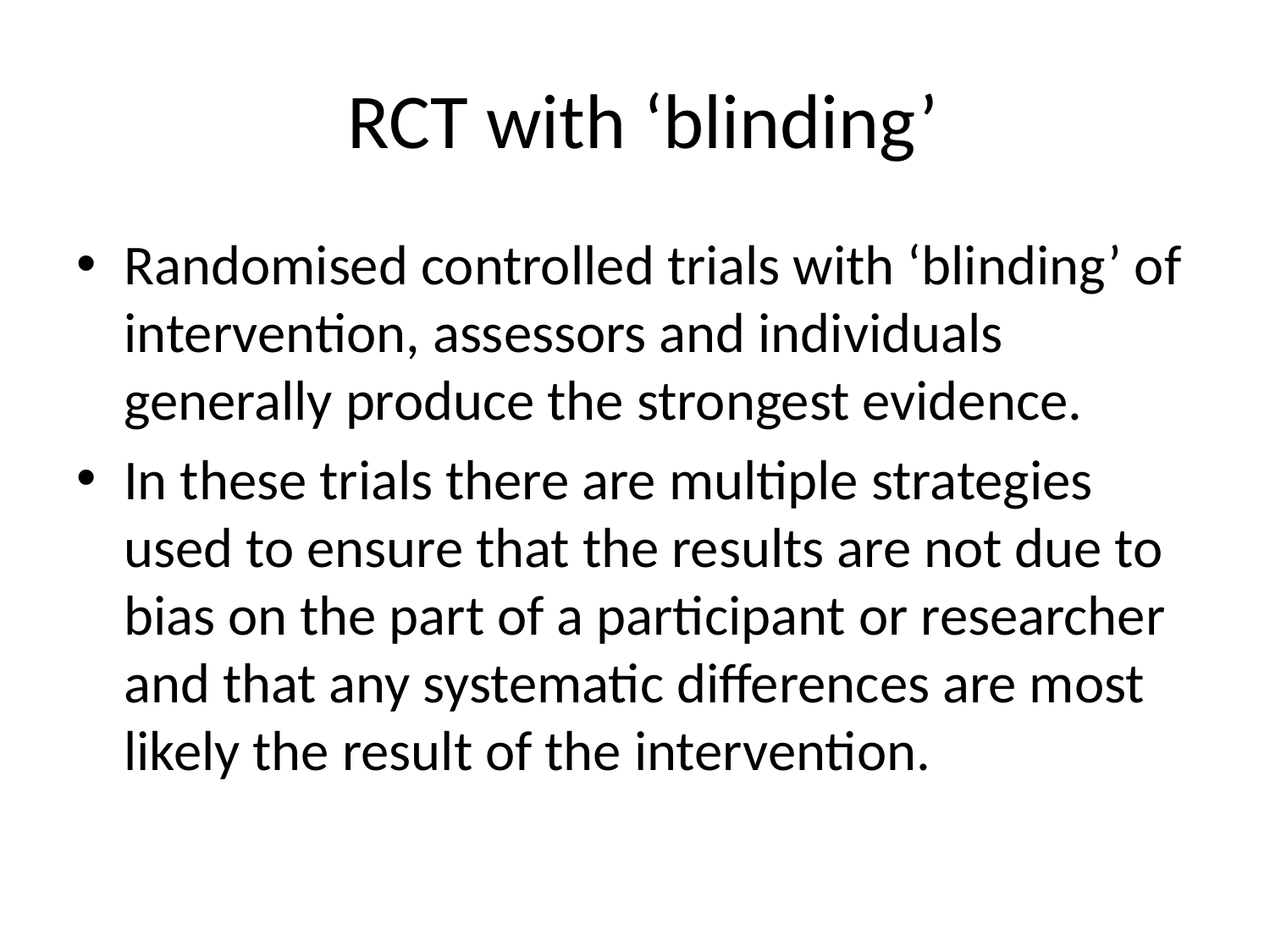

# RCT with ‘blinding’
Randomised controlled trials with ‘blinding’ of intervention, assessors and individuals generally produce the strongest evidence.
In these trials there are multiple strategies used to ensure that the results are not due to bias on the part of a participant or researcher and that any systematic differences are most likely the result of the intervention.